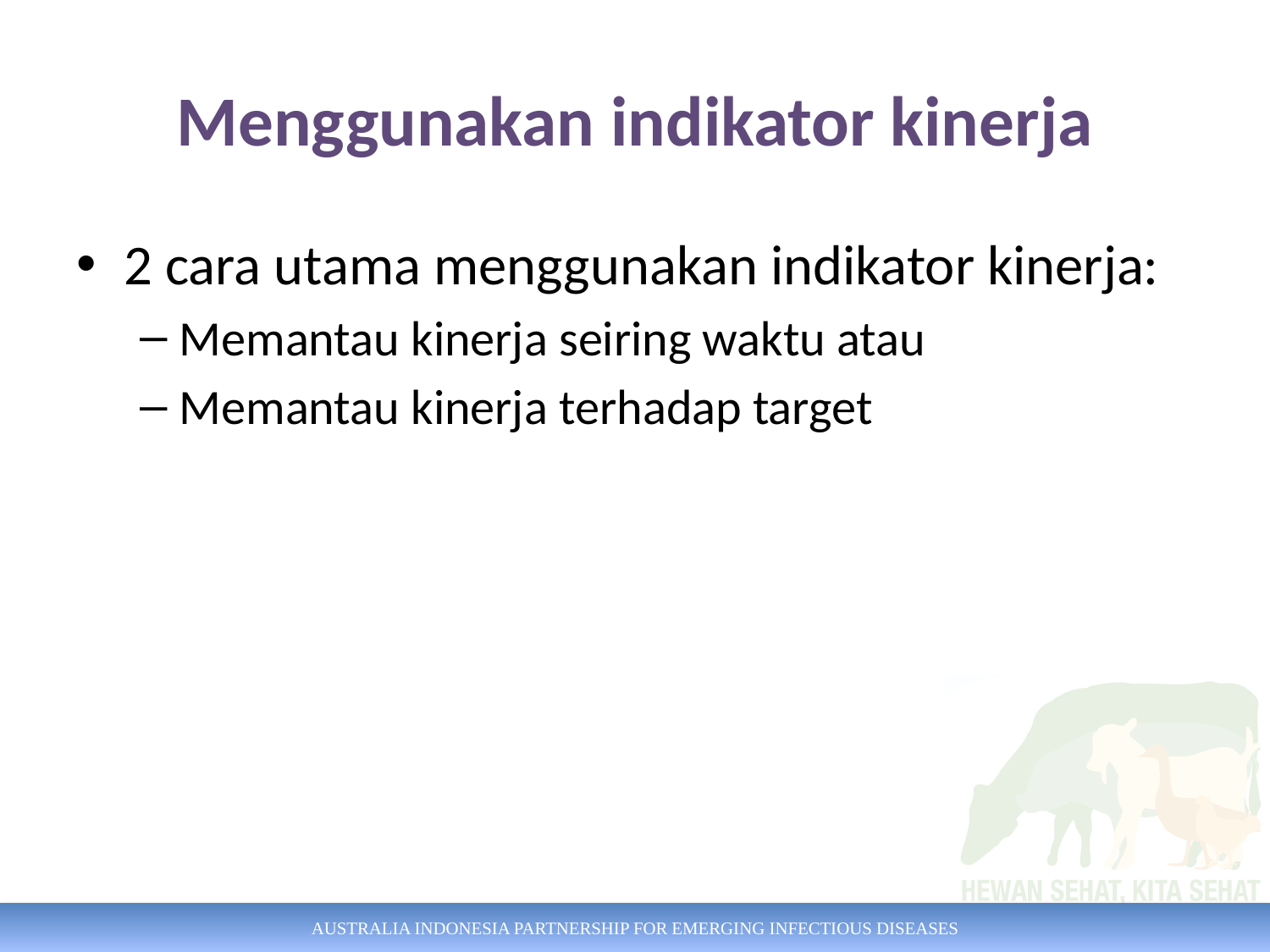

# Menggunakan indikator kinerja
2 cara utama menggunakan indikator kinerja:
Memantau kinerja seiring waktu atau
Memantau kinerja terhadap target